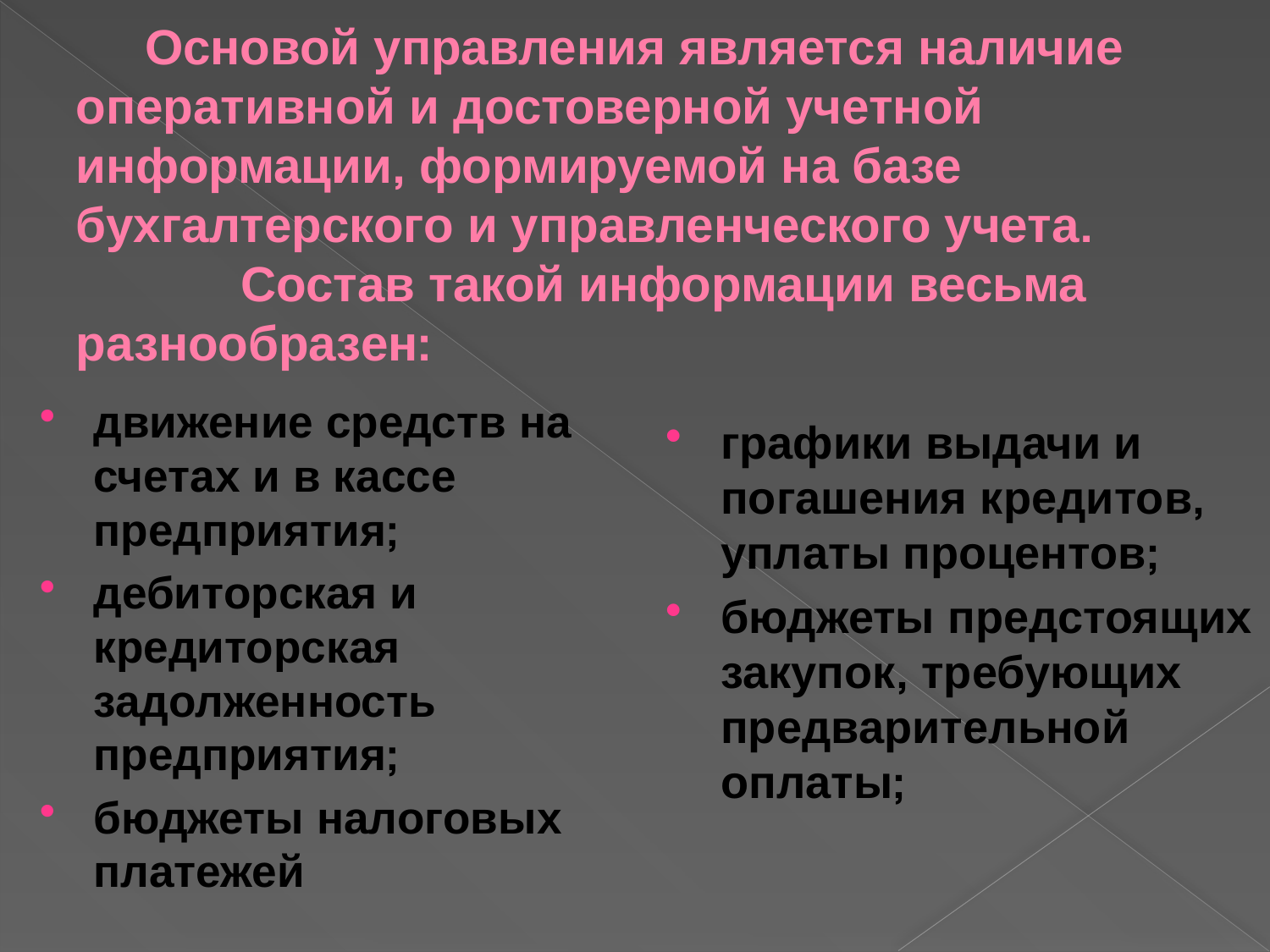

# Основой управления является наличие оперативной и достоверной учетной информации, формируемой на базе бухгалтерского и управленческого учета. Состав такой информации весьма разнообразен:
движение средств на счетах и в кассе предприятия;
дебиторская и кредиторская задолженность предприятия;
бюджеты налоговых платежей
графики выдачи и погашения кредитов, уплаты процентов;
бюджеты предстоящих закупок, требующих предварительной оплаты;